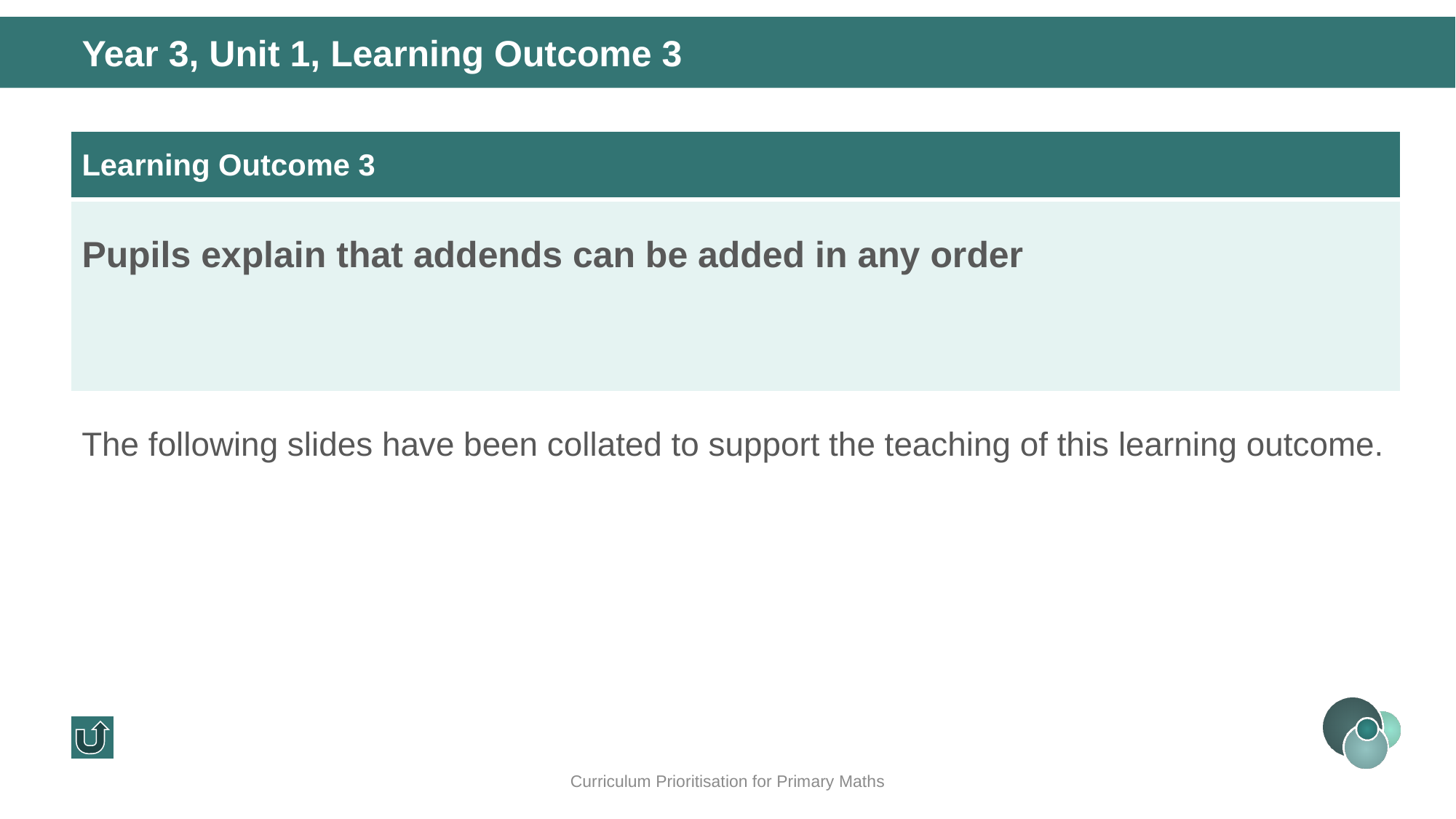

Year 3, Unit 1, Learning Outcome 3
| Learning Outcome 3 |
| --- |
| Pupils explain that addends can be added in any order |
The following slides have been collated to support the teaching of this learning outcome.

Curriculum Prioritisation for Primary Maths